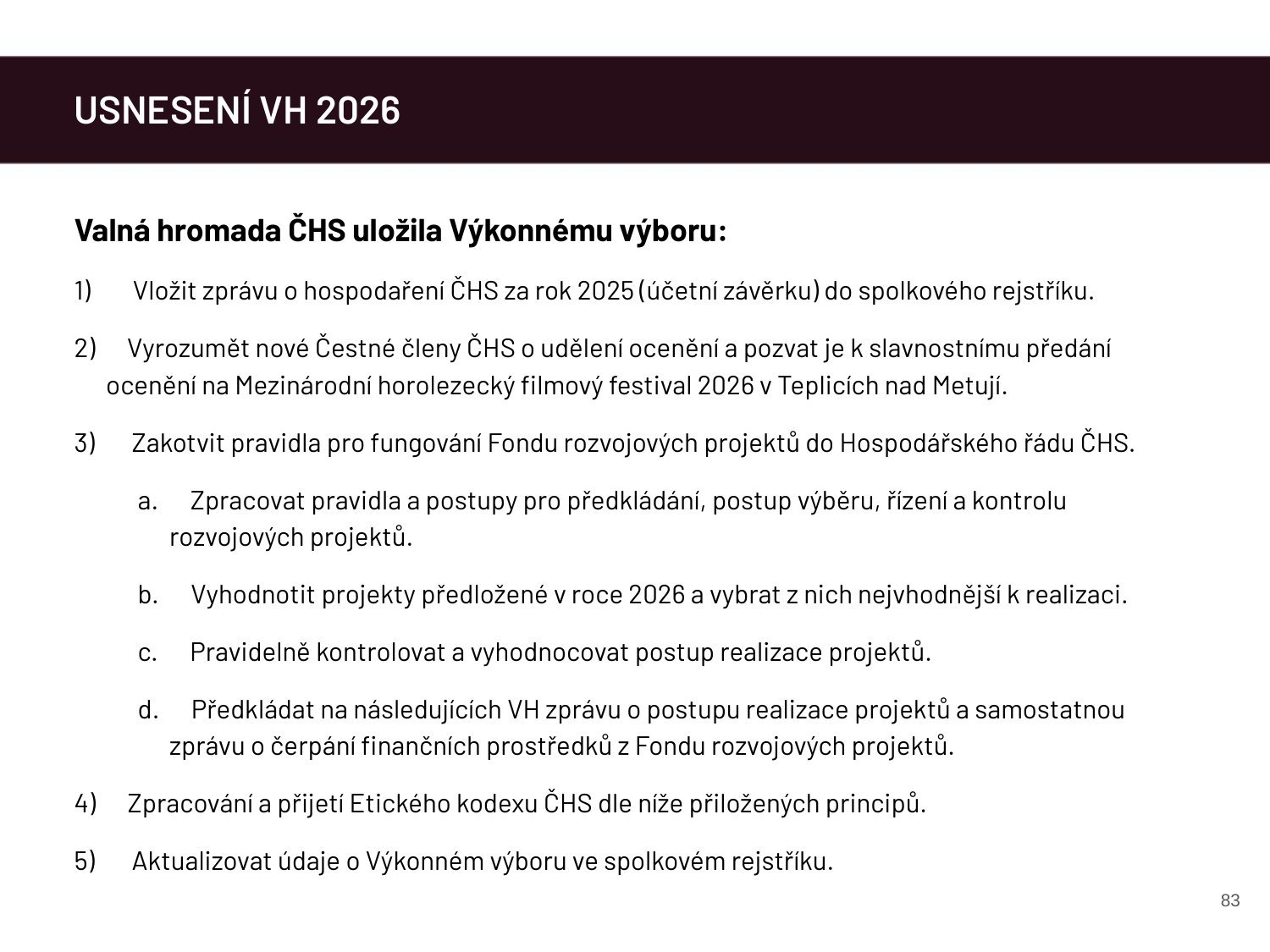

USNESENÍ VH 2026
Valná hromada ČHS uložila Výkonnému výboru:
1)        Vložit zprávu o hospodaření ČHS za rok 2025 (účetní závěrku) do spolkového rejstříku.
2)      Vyrozumět nové Čestné členy ČHS o udělení ocenění a pozvat je k slavnostnímu předání ocenění na Mezinárodní horolezecký filmový festival 2026 v Teplicích nad Metují.
3)       Zakotvit pravidla pro fungování Fondu rozvojových projektů do Hospodářského řádu ČHS.
a.      Zpracovat pravidla a postupy pro předkládání, postup výběru, řízení a kontrolu rozvojových projektů.
b.      Vyhodnotit projekty předložené v roce 2026 a vybrat z nich nejvhodnější k realizaci.
c.      Pravidelně kontrolovat a vyhodnocovat postup realizace projektů.
d.      Předkládat na následujících VH zprávu o postupu realizace projektů a samostatnou zprávu o čerpání finančních prostředků z Fondu rozvojových projektů.
4)      Zpracování a přijetí Etického kodexu ČHS dle níže přiložených principů.
5)       Aktualizovat údaje o Výkonném výboru ve spolkovém rejstříku.

83